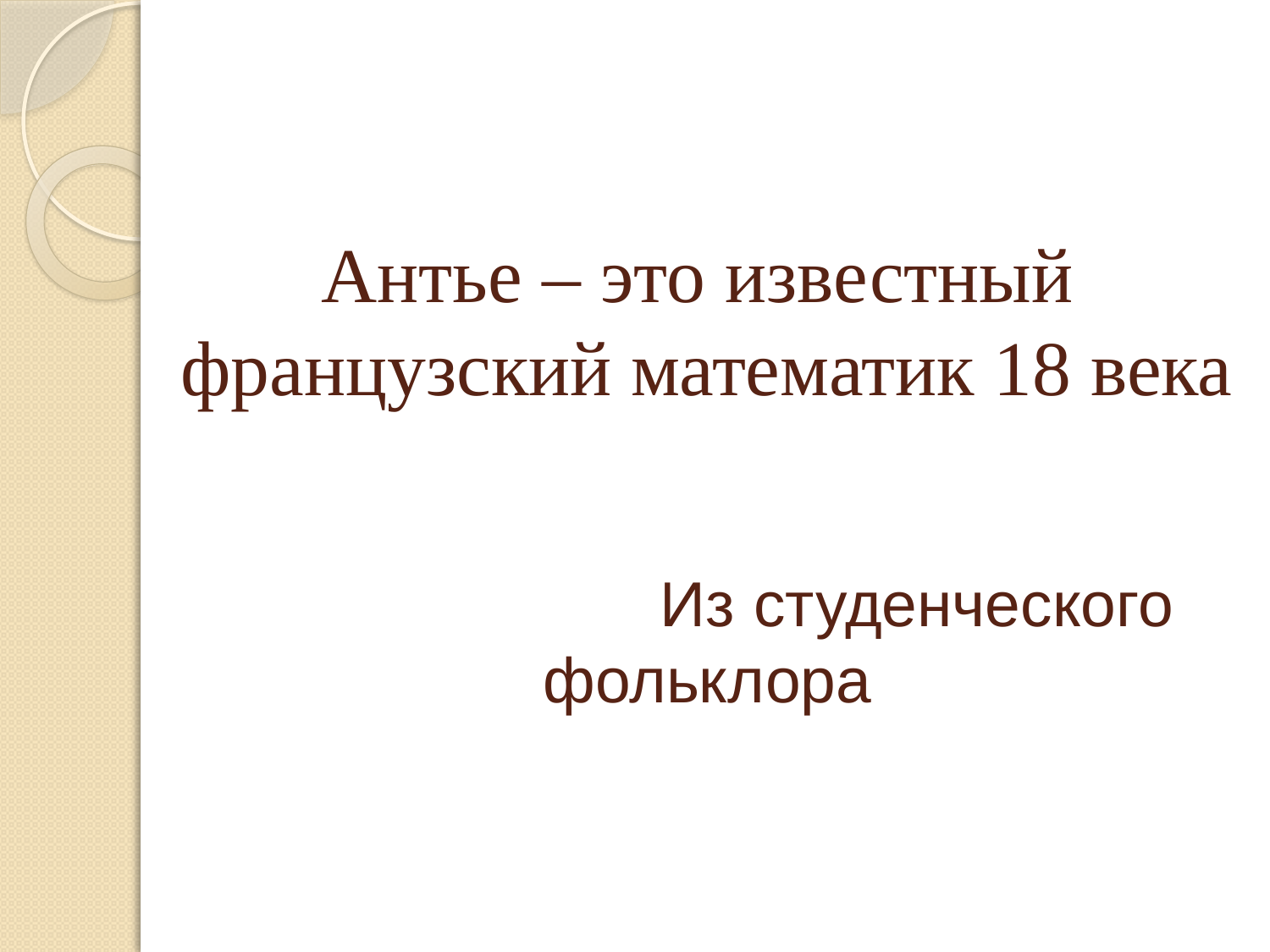

# Антье – это известный французский математик 18 века Из студенческого фольклора